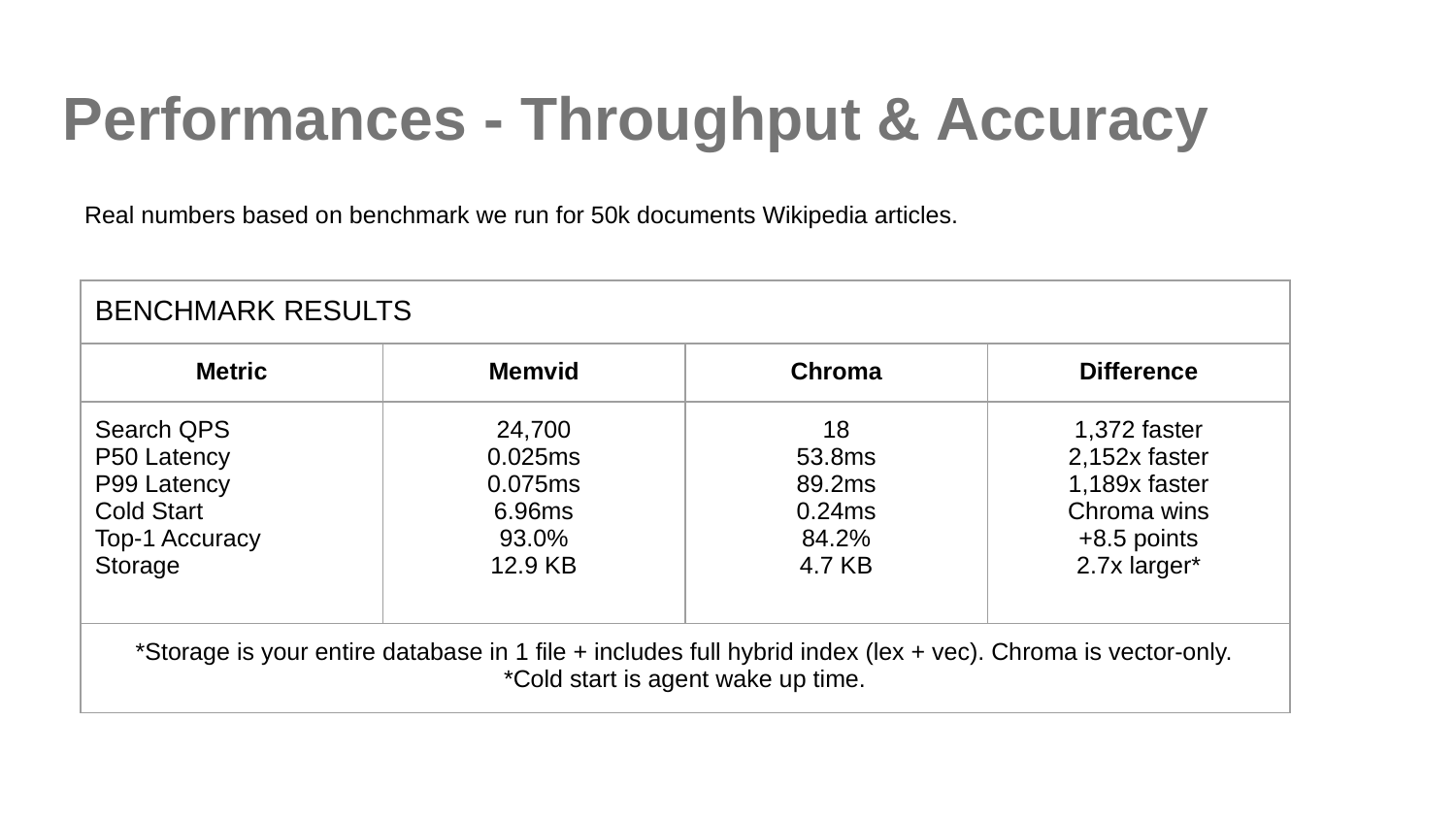

Performances - Throughput & Accuracy

Real numbers based on benchmark we run for 50k documents Wikipedia articles.
| BENCHMARK RESULTS |  |  |  |
| --- | --- | --- | --- |
| Metric | Memvid | Chroma | Difference |
| Search QPS P50 Latency P99 Latency Cold Start Top-1 Accuracy Storage | 24,700 0.025ms 0.075ms 6.96ms 93.0% 12.9 KB | 18 53.8ms 89.2ms 0.24ms 84.2% 4.7 KB | 1,372 faster 2,152x faster 1,189x faster Chroma wins +8.5 points 2.7x larger\* |
| \*Storage is your entire database in 1 file + includes full hybrid index (lex + vec). Chroma is vector-only. \*Cold start is agent wake up time. |  |  |  |